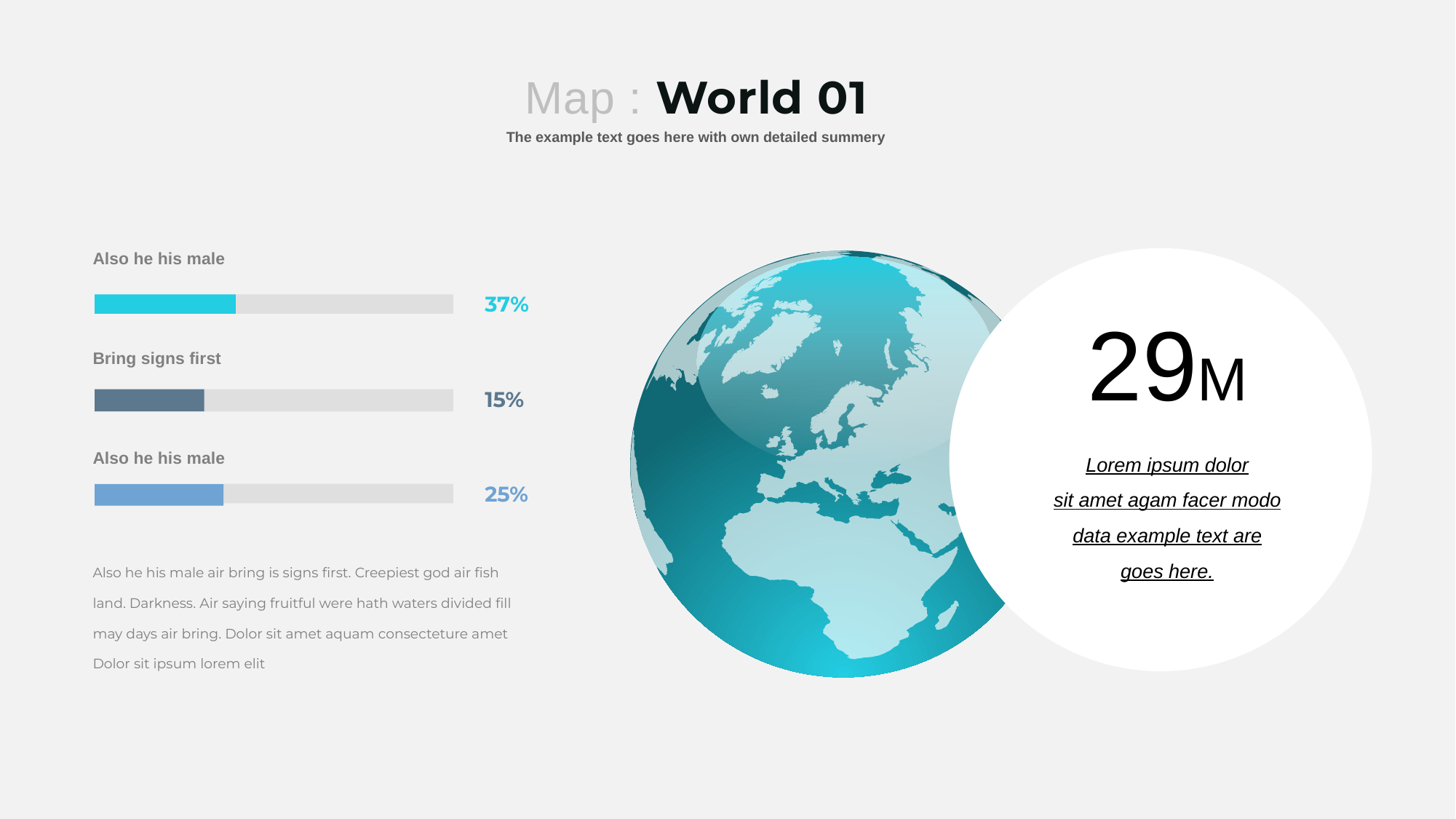

Map : World 01
The example text goes here with own detailed summery
Also he his male

37%

29M
Bring signs first
15%

Lorem ipsum dolor
sit amet agam facer modo data example text are goes here.
Also he his male
25%

Also he his male air bring is signs first. Creepiest god air fish land. Darkness. Air saying fruitful were hath waters divided fill may days air bring. Dolor sit amet aquam consecteture amet
Dolor sit ipsum lorem elit